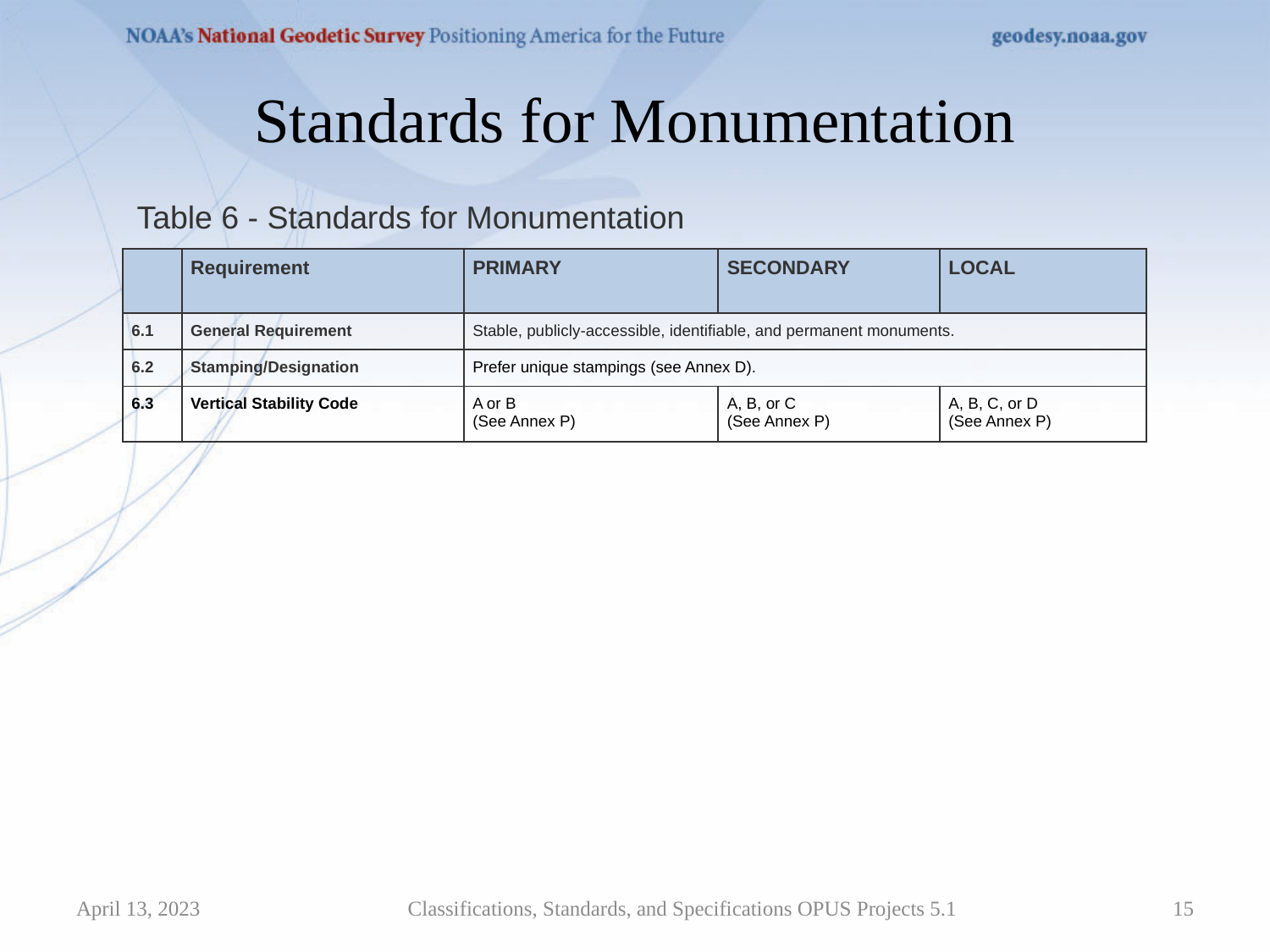

# Standards for Monumentation
Table 6 - Standards for Monumentation
|  | Requirement | PRIMARY | SECONDARY | LOCAL |
| --- | --- | --- | --- | --- |
| 6.1 | General Requirement | Stable, publicly-accessible, identifiable, and permanent monuments. |  |  |
| 6.2 | Stamping/Designation | Prefer unique stampings (see Annex D). |  |  |
| 6.3 | Vertical Stability Code | A or B (See Annex P) | A, B, or C (See Annex P) | A, B, C, or D (See Annex P) |
April 13, 2023
Classifications, Standards, and Specifications OPUS Projects 5.1
15